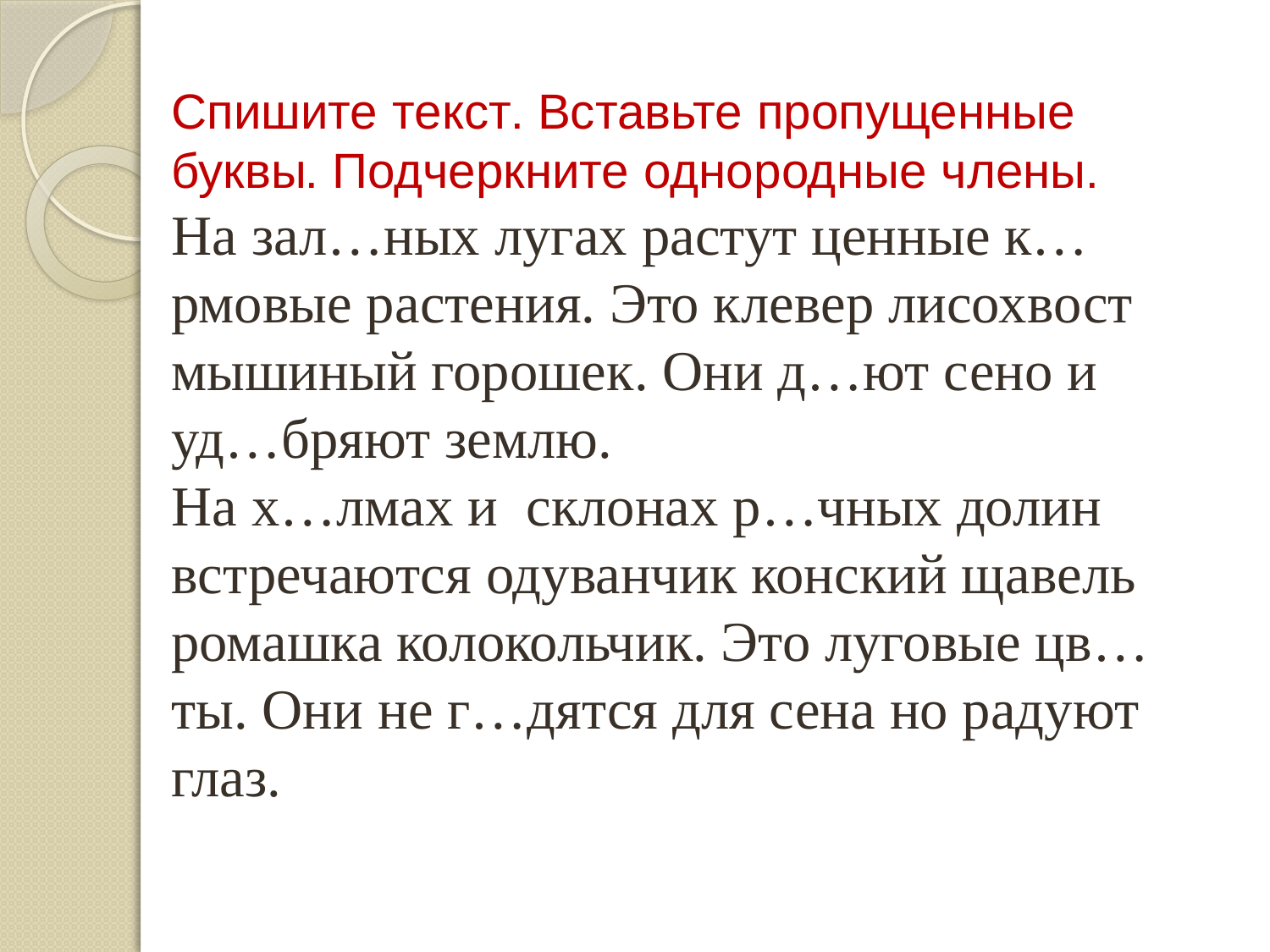

# Спишите текст. Вставьте пропущенные буквы. Подчеркните однородные члены. На зал…ных лугах растут ценные к…рмовые растения. Это клевер лисохвост мышиный горошек. Они д…ют сено и уд…бряют землю. На х…лмах и  склонах р…чных долин встречаются одуванчик конский щавель ромашка колокольчик. Это луговые цв…ты. Они не г…дятся для сена но радуют глаз.